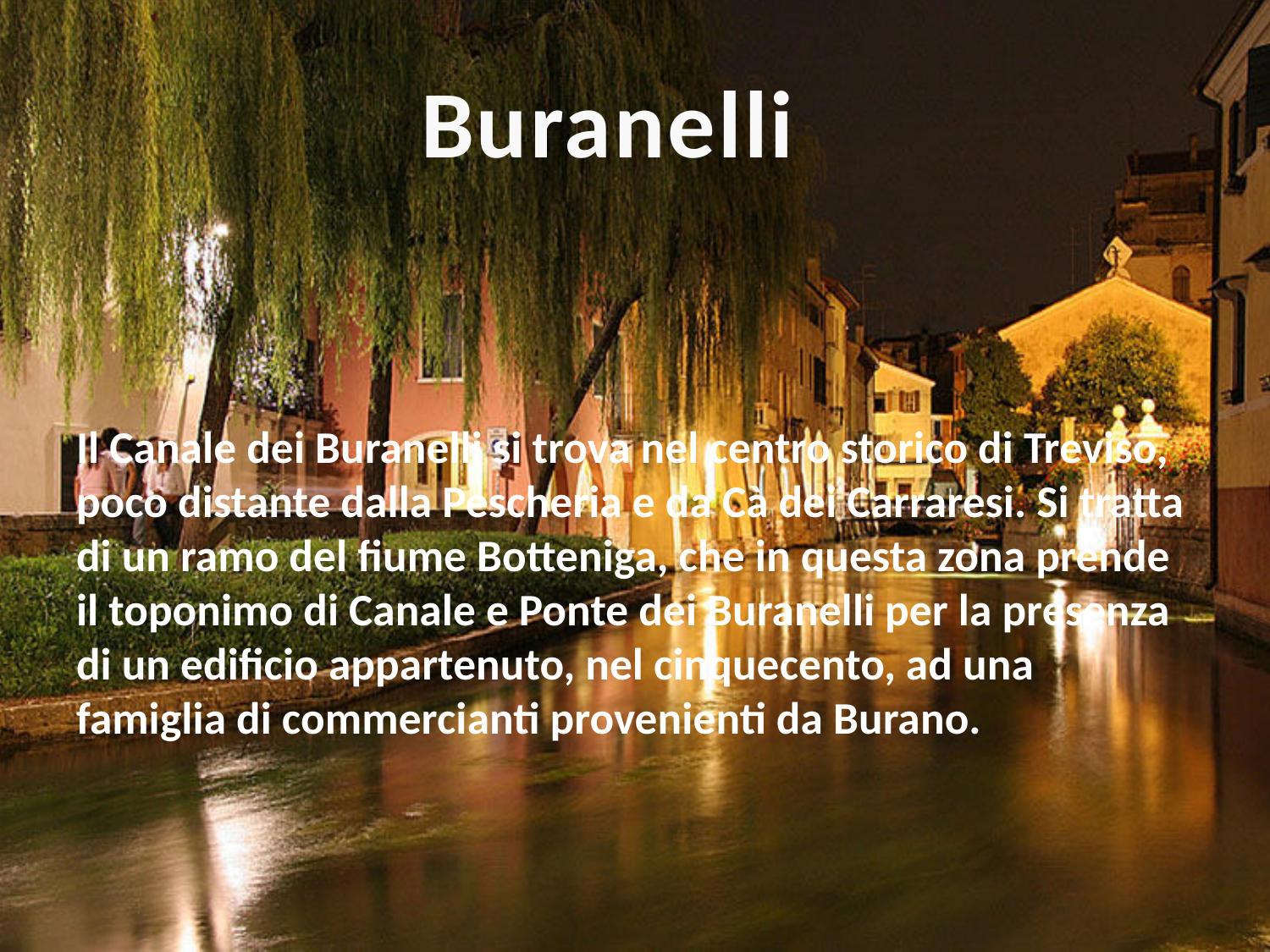

Buranelli

Il Canale dei Buranelli si trova nel centro storico di Treviso, poco distante dalla Pescheria e da Cà dei Carraresi. Si tratta di un ramo del fiume Botteniga, che in questa zona prende il toponimo di Canale e Ponte dei Buranelli per la presenza di un edificio appartenuto, nel cinquecento, ad una famiglia di commercianti provenienti da Burano.